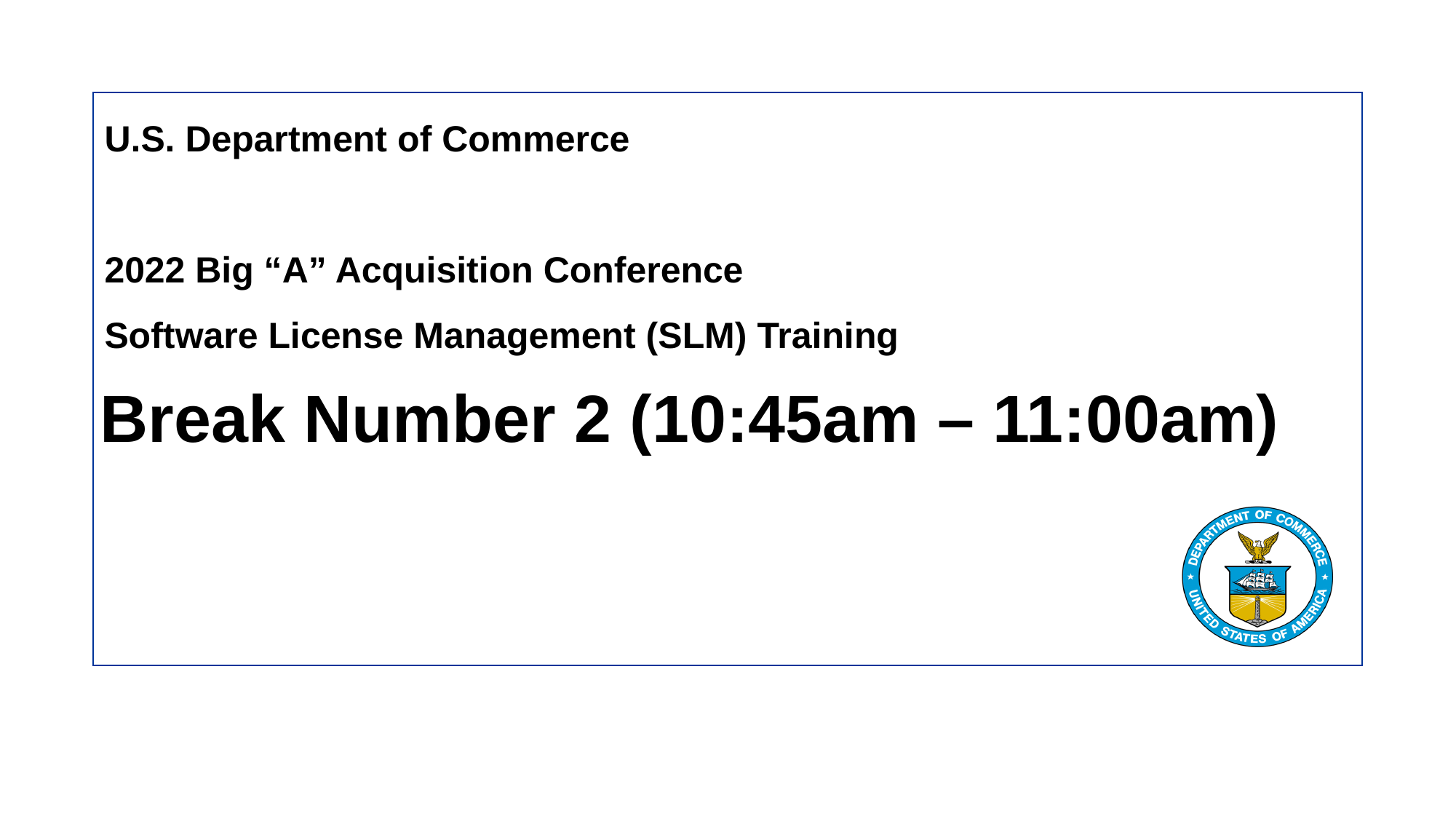

# U.S. Department of Commerce 2022 Big “A” Acquisition Conference Software License Management (SLM) Training
Break Number 2 (10:45am – 11:00am)